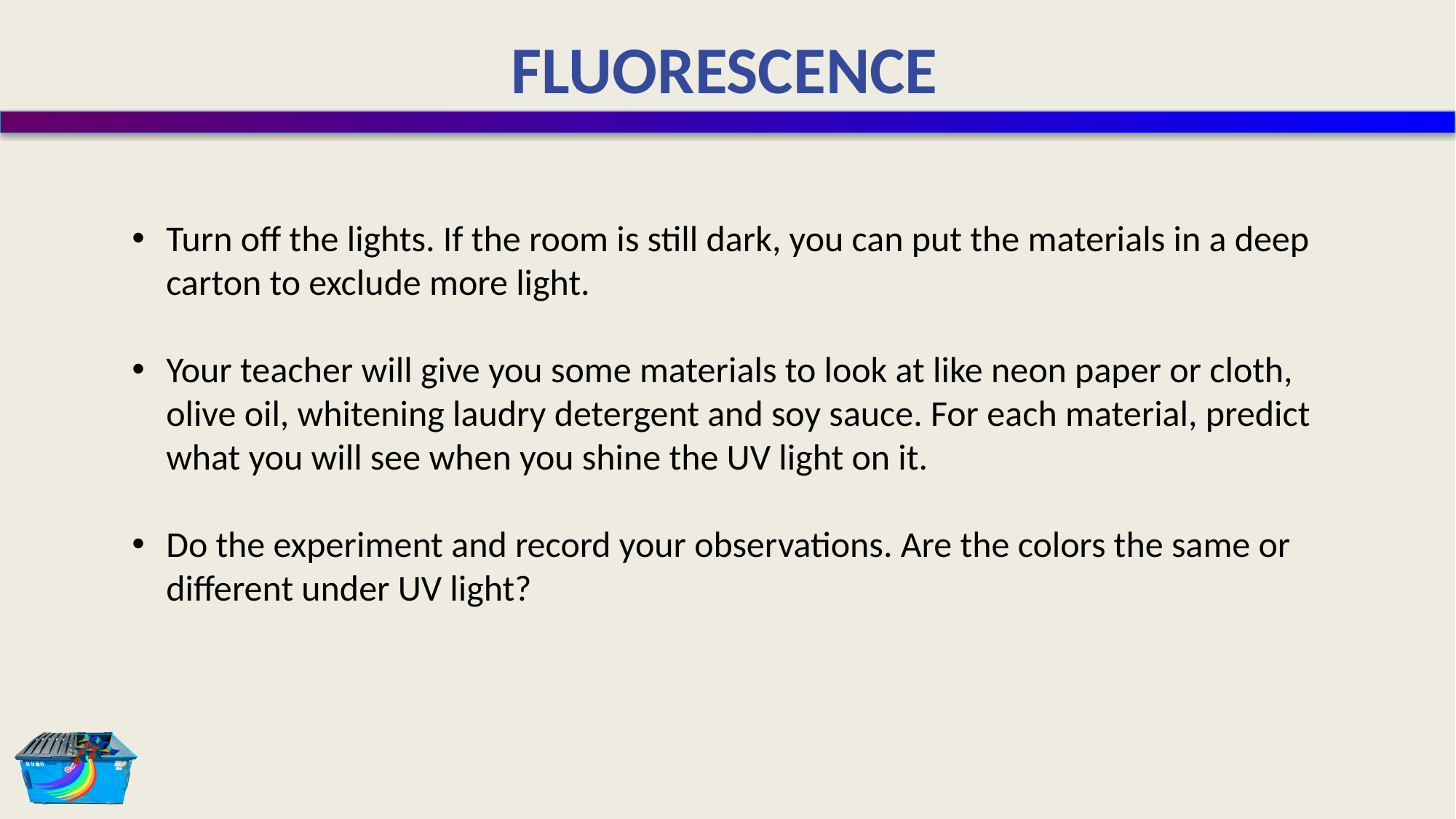

FLUORESCENCE
Turn off the lights. If the room is still dark, you can put the materials in a deep carton to exclude more light.

Your teacher will give you some materials to look at like neon paper or cloth, olive oil, whitening laudry detergent and soy sauce. For each material, predict what you will see when you shine the UV light on it.

Do the experiment and record your observations. Are the colors the same or different under UV light?